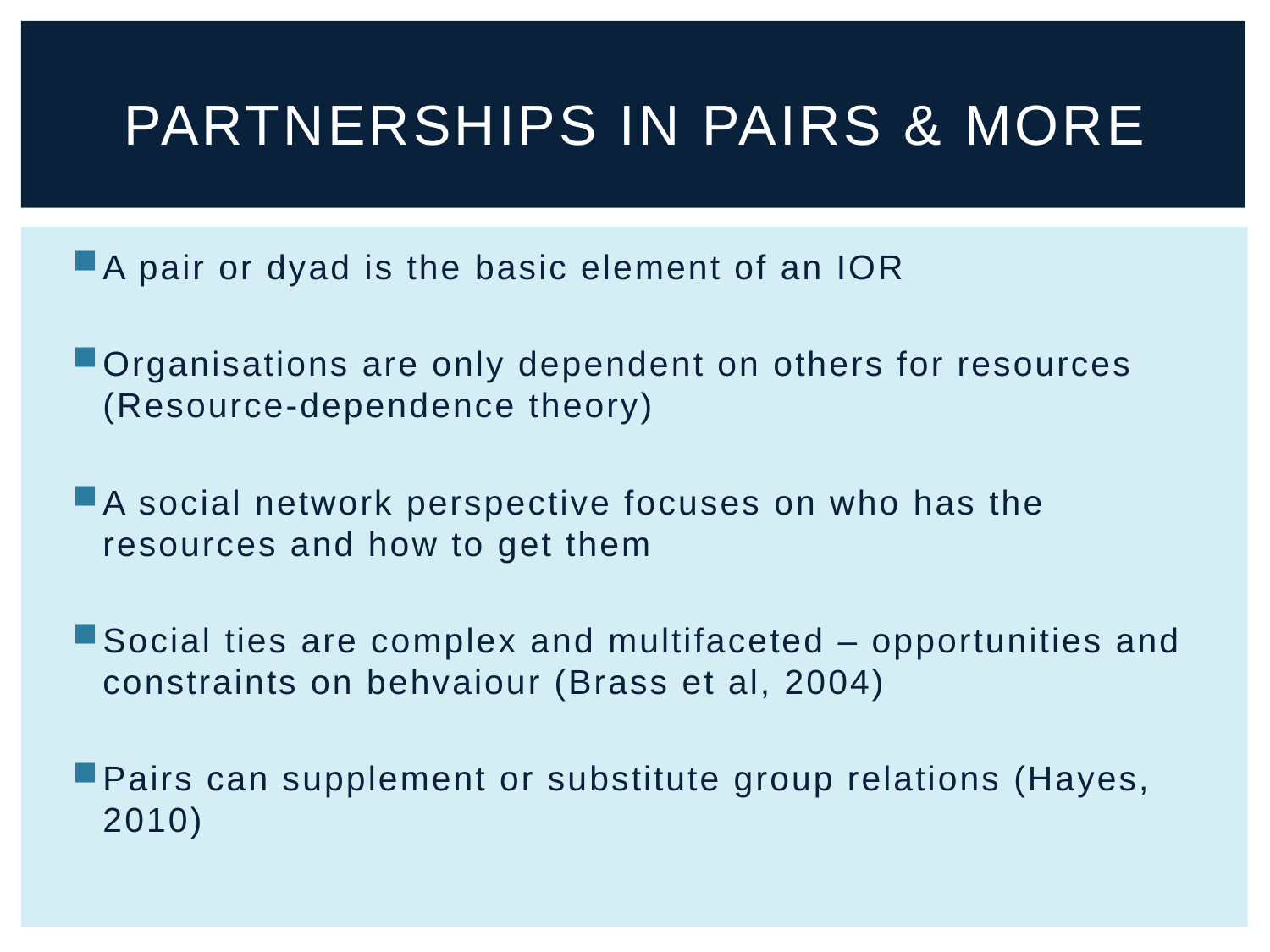

# Partnerships in pairs & more
A pair or dyad is the basic element of an IOR

Organisations are only dependent on others for resources (Resource-dependence theory)

A social network perspective focuses on who has the resources and how to get them

Social ties are complex and multifaceted – opportunities and constraints on behvaiour (Brass et al, 2004)

Pairs can supplement or substitute group relations (Hayes, 2010)